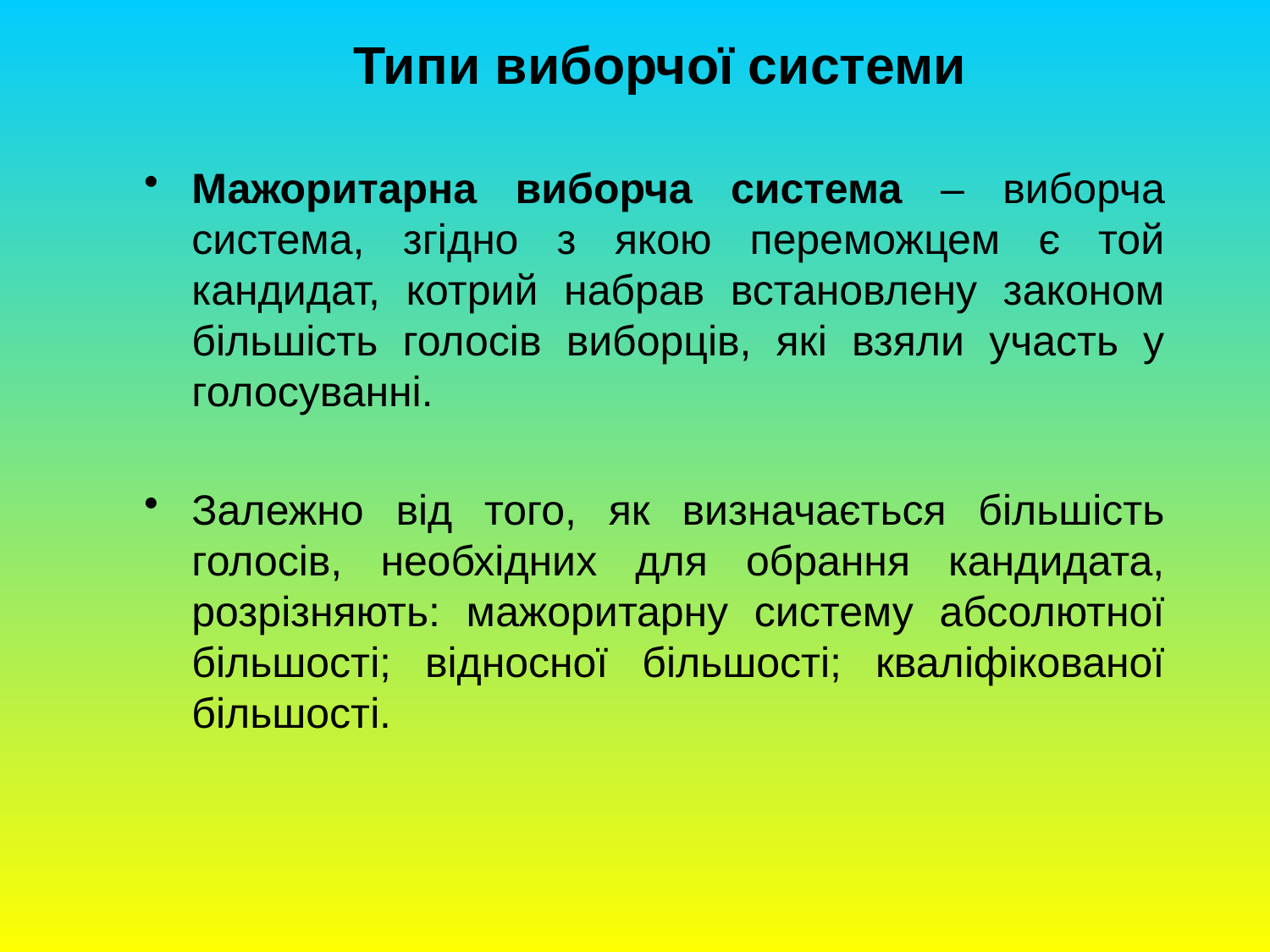

# Типи виборчої системи

Мажоритарна виборча система – виборча система, згідно з якою переможцем є той кандидат, котрий набрав встановлену законом більшість голосів виборців, які взяли участь у голосуванні.

Залежно від того, як визначається більшість голосів, необхідних для обрання кандидата, розрізняють: мажоритарну систему абсолютної більшості; відносної більшості; кваліфікованої більшості.